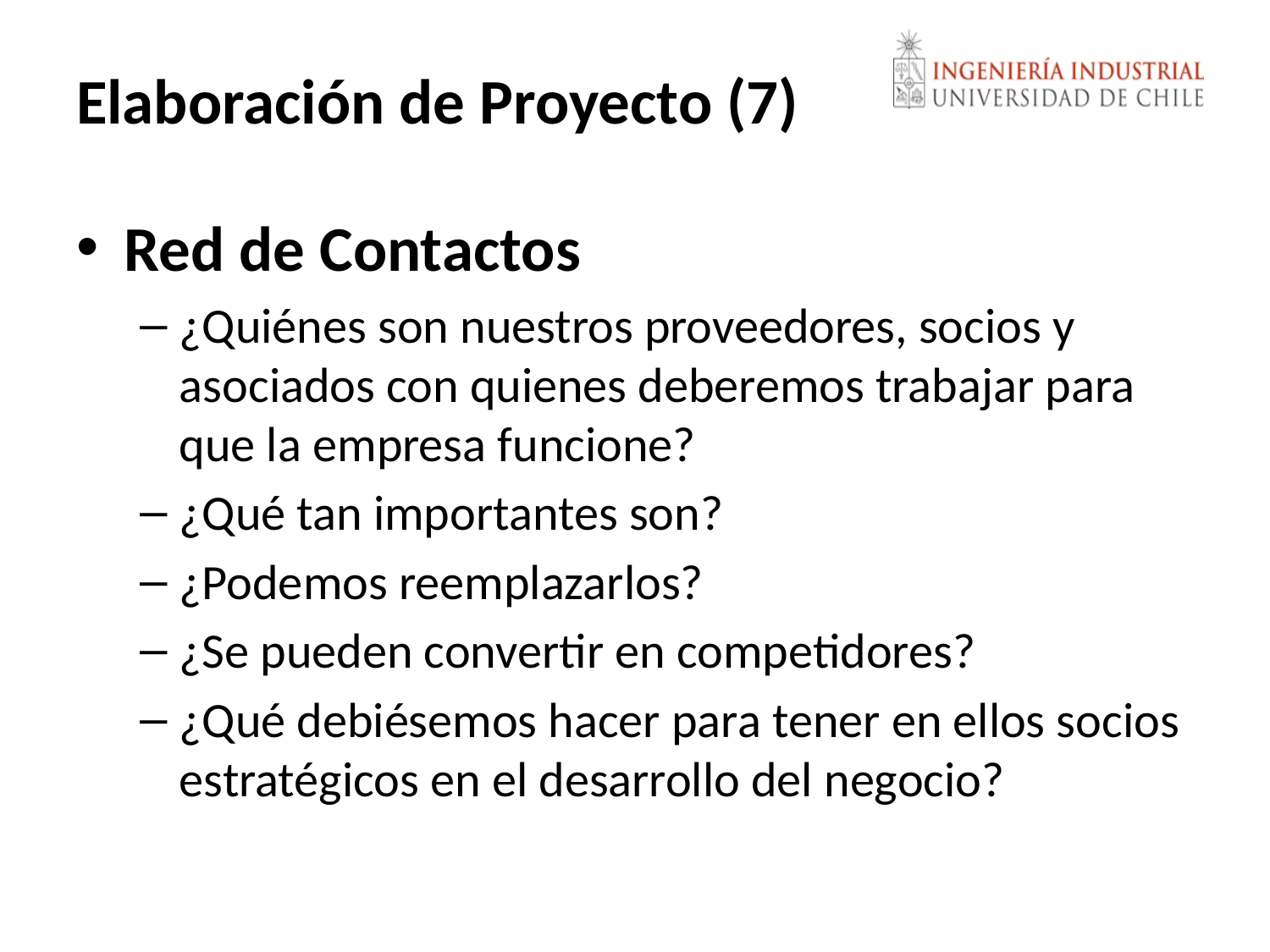

# Elaboración de Proyecto (7)
Red de Contactos
¿Quiénes son nuestros proveedores, socios y asociados con quienes deberemos trabajar para que la empresa funcione?
¿Qué tan importantes son?
¿Podemos reemplazarlos?
¿Se pueden convertir en competidores?
¿Qué debiésemos hacer para tener en ellos socios estratégicos en el desarrollo del negocio?